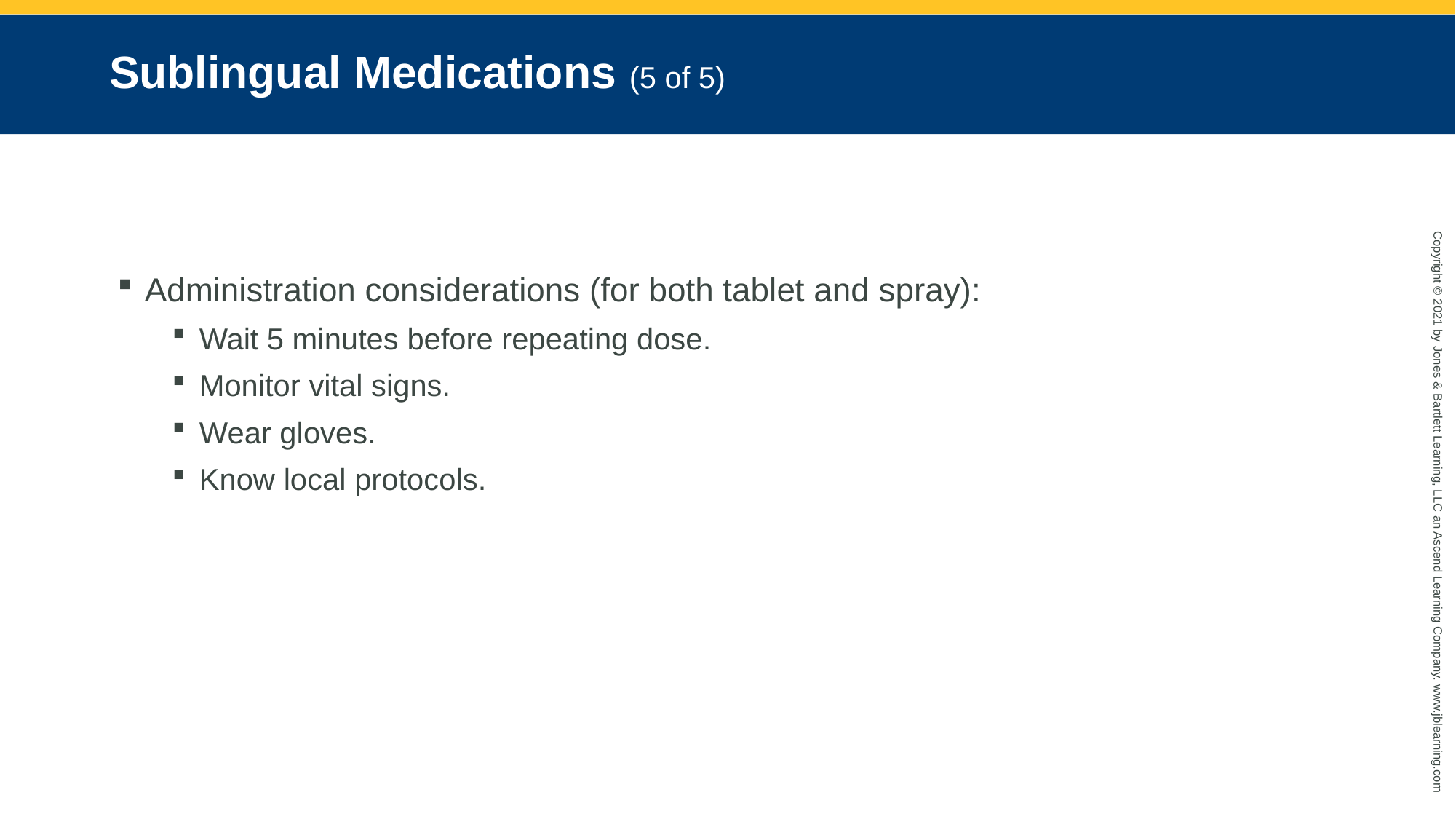

# Sublingual Medications (5 of 5)
Administration considerations (for both tablet and spray):
Wait 5 minutes before repeating dose.
Monitor vital signs.
Wear gloves.
Know local protocols.